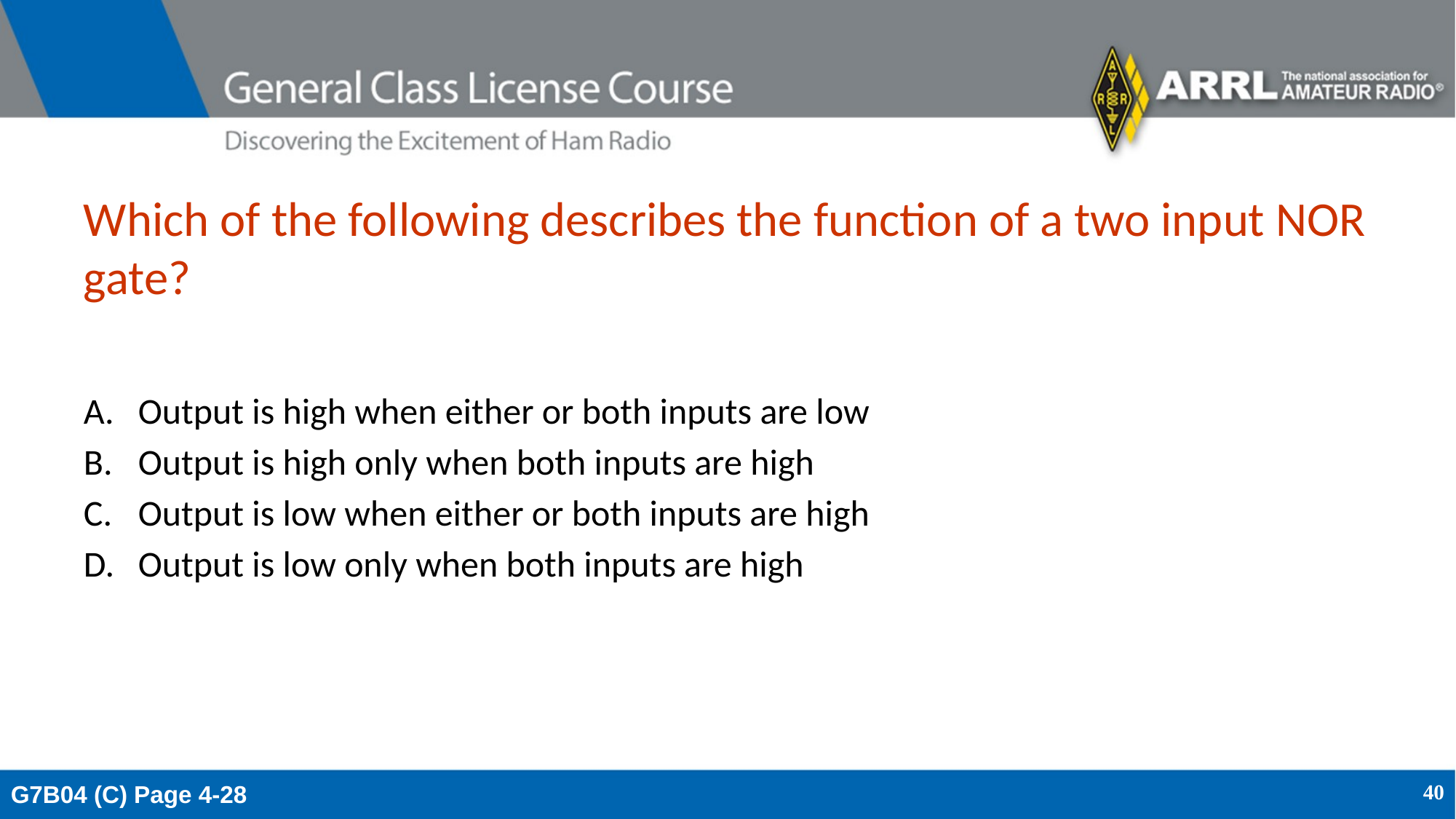

# Which of the following describes the function of a two input NOR gate?
Output is high when either or both inputs are low
Output is high only when both inputs are high
Output is low when either or both inputs are high
Output is low only when both inputs are high
G7B04 (C) Page 4-28
40